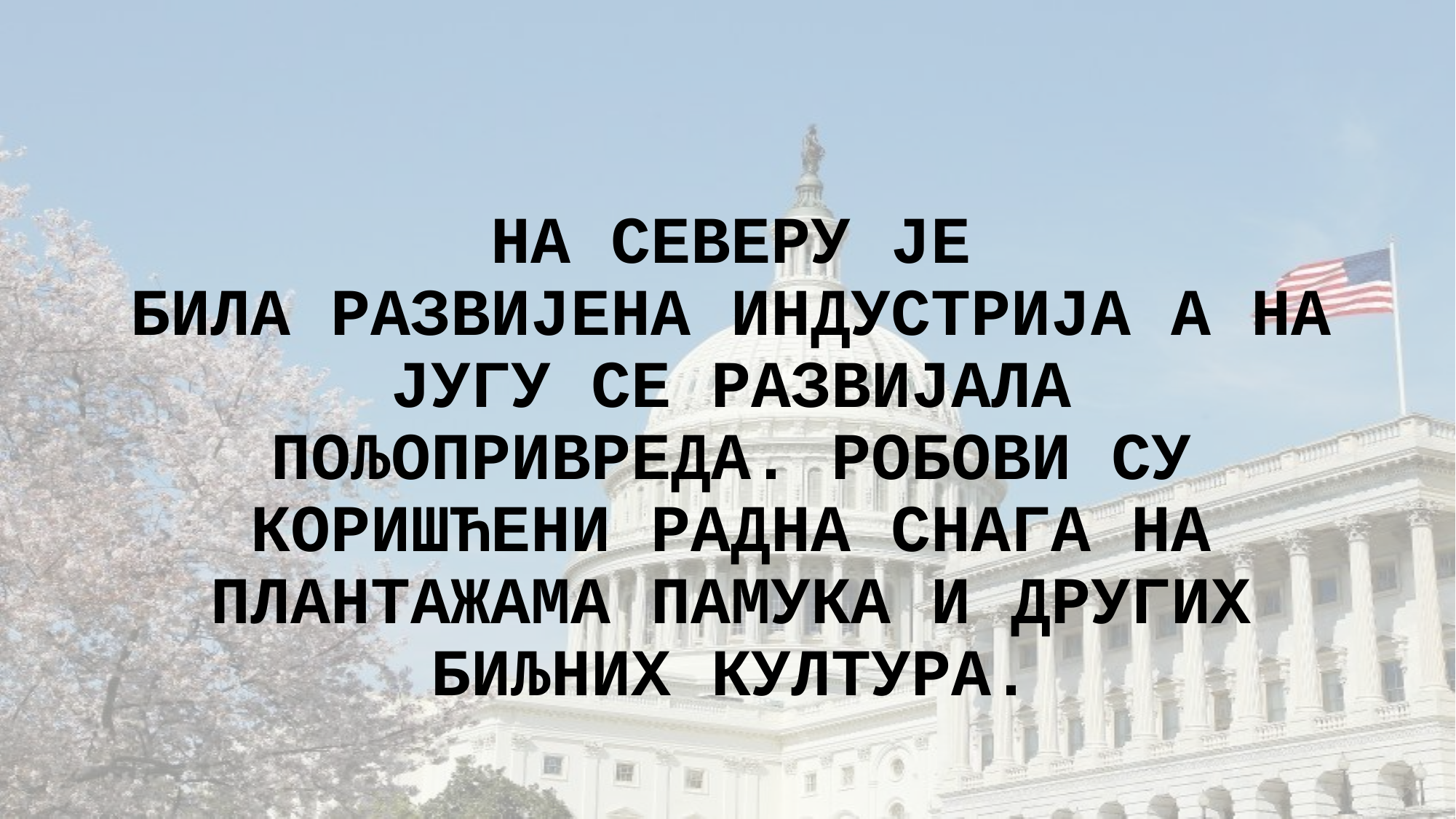

# НА СЕВЕРУ ЈЕ БИЛА РАЗВИЈЕНА ИНДУСТРИЈА А НА ЈУГУ СЕ РАЗВИЈАЛА ПОЉОПРИВРЕДА. РОБОВИ СУ КОРИШЋЕНИ РАДНА СНАГА НА ПЛАНТАЖАМА ПАМУКА И ДРУГИХ БИЉНИХ КУЛТУРА.